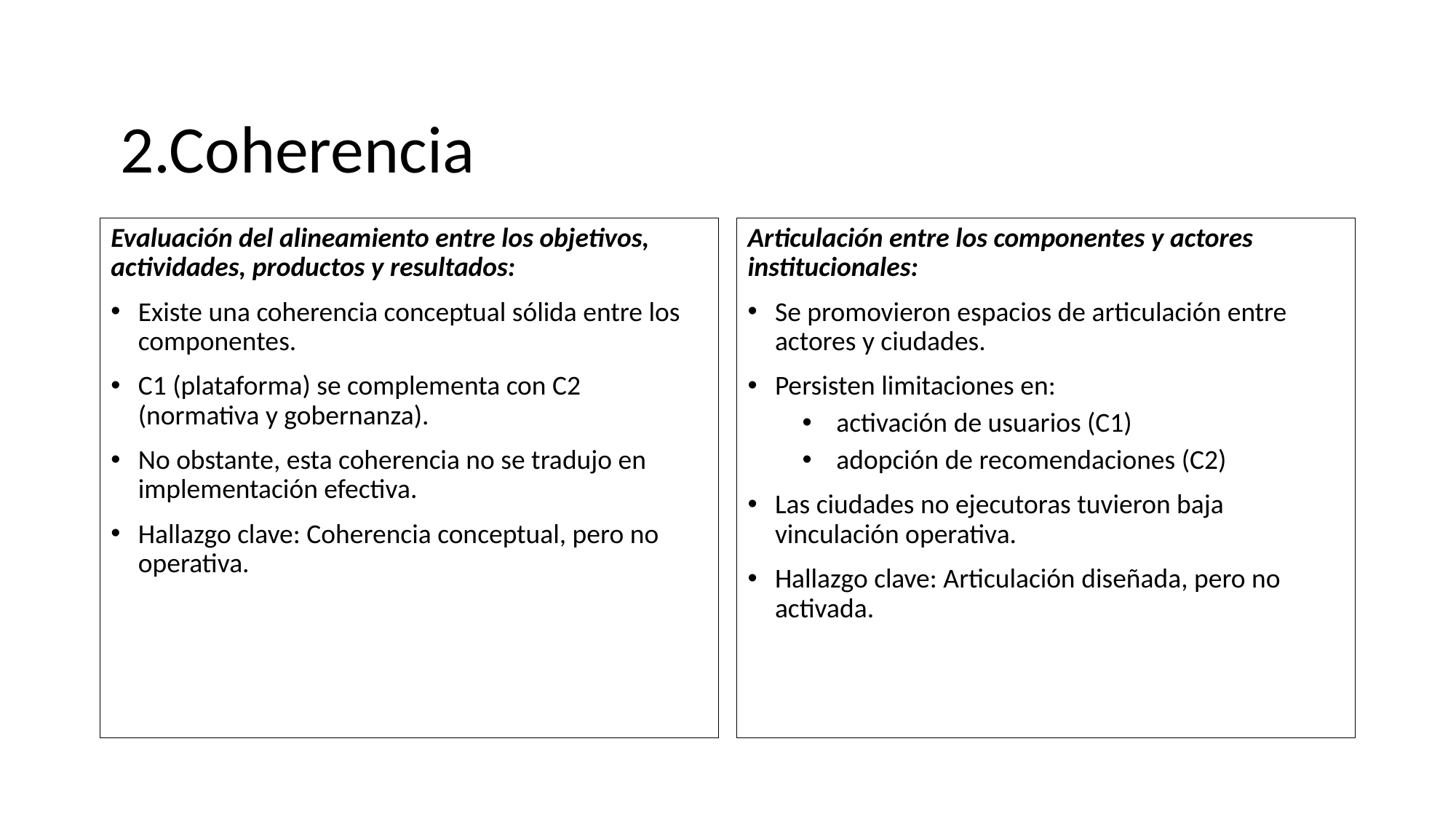

# 2.Coherencia
Evaluación del alineamiento entre los objetivos, actividades, productos y resultados:
Existe una coherencia conceptual sólida entre los componentes.
C1 (plataforma) se complementa con C2 (normativa y gobernanza).
No obstante, esta coherencia no se tradujo en implementación efectiva.
Hallazgo clave: Coherencia conceptual, pero no operativa.
Articulación entre los componentes y actores institucionales:
Se promovieron espacios de articulación entre actores y ciudades.
Persisten limitaciones en:
activación de usuarios (C1)
adopción de recomendaciones (C2)
Las ciudades no ejecutoras tuvieron baja vinculación operativa.
Hallazgo clave: Articulación diseñada, pero no activada.